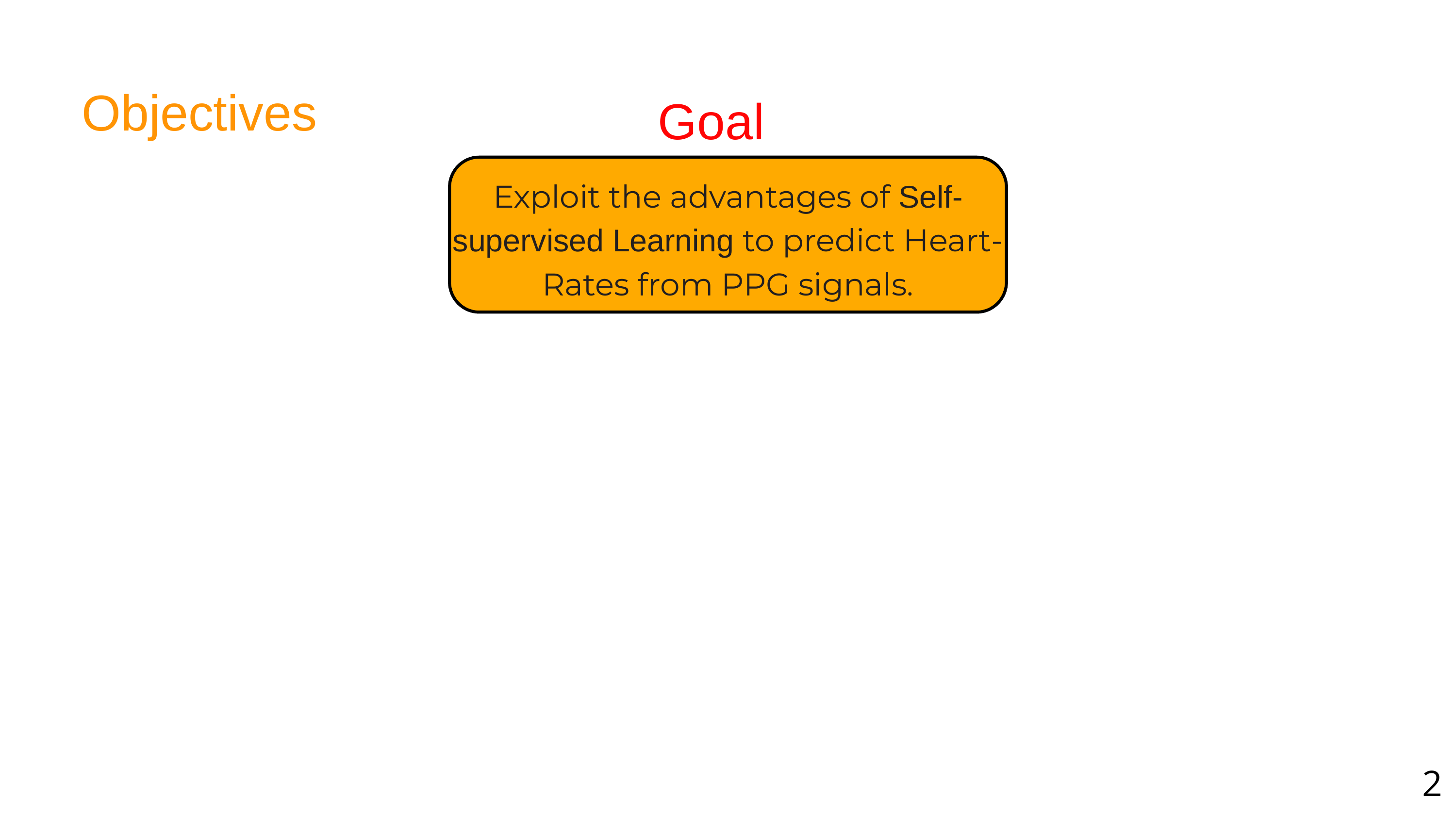

Objectives
Goal

Exploit the advantages of Self-supervised Learning to predict Heart-Rates from PPG signals.
2